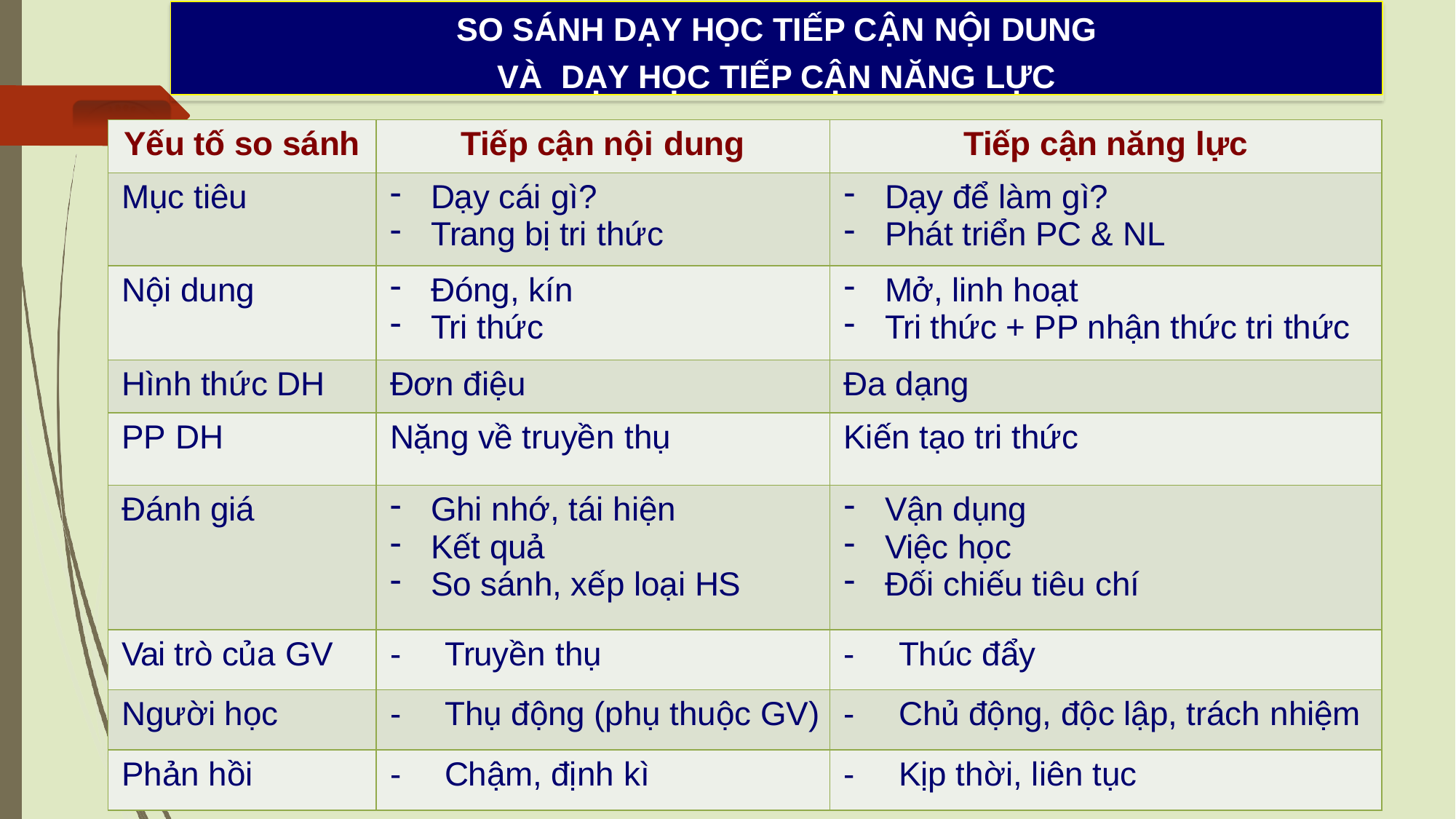

SO SÁNH DẠY HỌC TIẾP CẬN NỘI DUNG
VÀ	DẠY HỌC TIẾP CẬN NĂNG LỰC

| Yếu tố so sánh | Tiếp cận nội dung | Tiếp cận năng lực |
| --- | --- | --- |
| Mục tiêu | Dạy cái gì? Trang bị tri thức | Dạy để làm gì? Phát triển PC & NL |
| Nội dung | Đóng, kín Tri thức | Mở, linh hoạt Tri thức + PP nhận thức tri thức |
| Hình thức DH | Đơn điệu | Đa dạng |
| PP DH | Nặng về truyền thụ | Kiến tạo tri thức |
| Đánh giá | Ghi nhớ, tái hiện Kết quả So sánh, xếp loại HS | Vận dụng Việc học Đối chiếu tiêu chí |
| Vai trò của GV | - Truyền thụ | - Thúc đẩy |
| Người học | - Thụ động (phụ thuộc GV) | - Chủ động, độc lập, trách nhiệm |
| Phản hồi | - Chậm, định kì | - Kịp thời, liên tục |
LTT Hươn
g, TN Bích